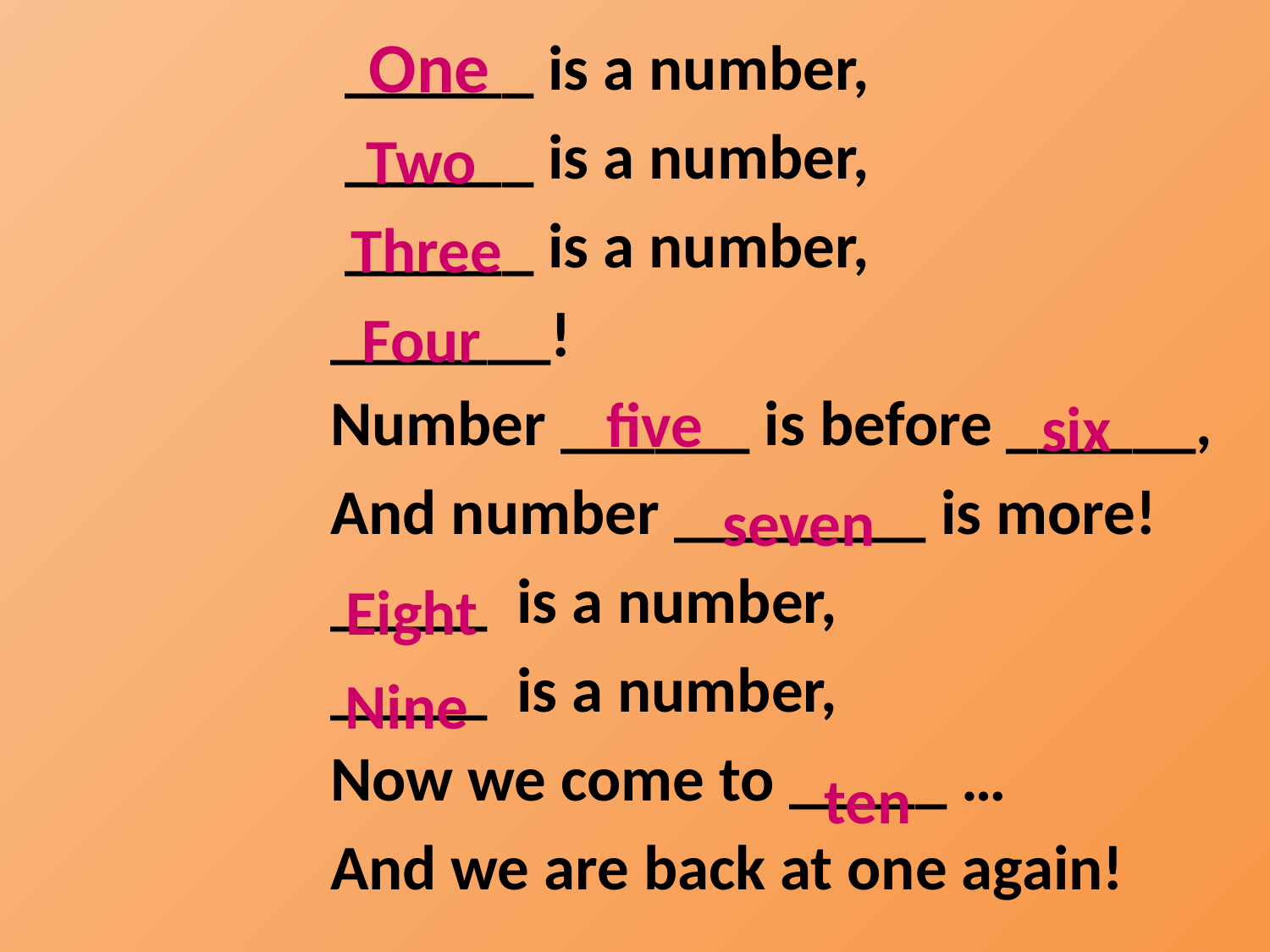

______ is a number,
 ______ is a number,
 ______ is a number,
_______!
Number ______ is before ______,
And number ________ is more!
_____  is a number,
_____  is a number,
Now we come to _____ …
And we are back at one again!
 One
Two
Three
Four
five
six
seven
Eight
Nine
ten